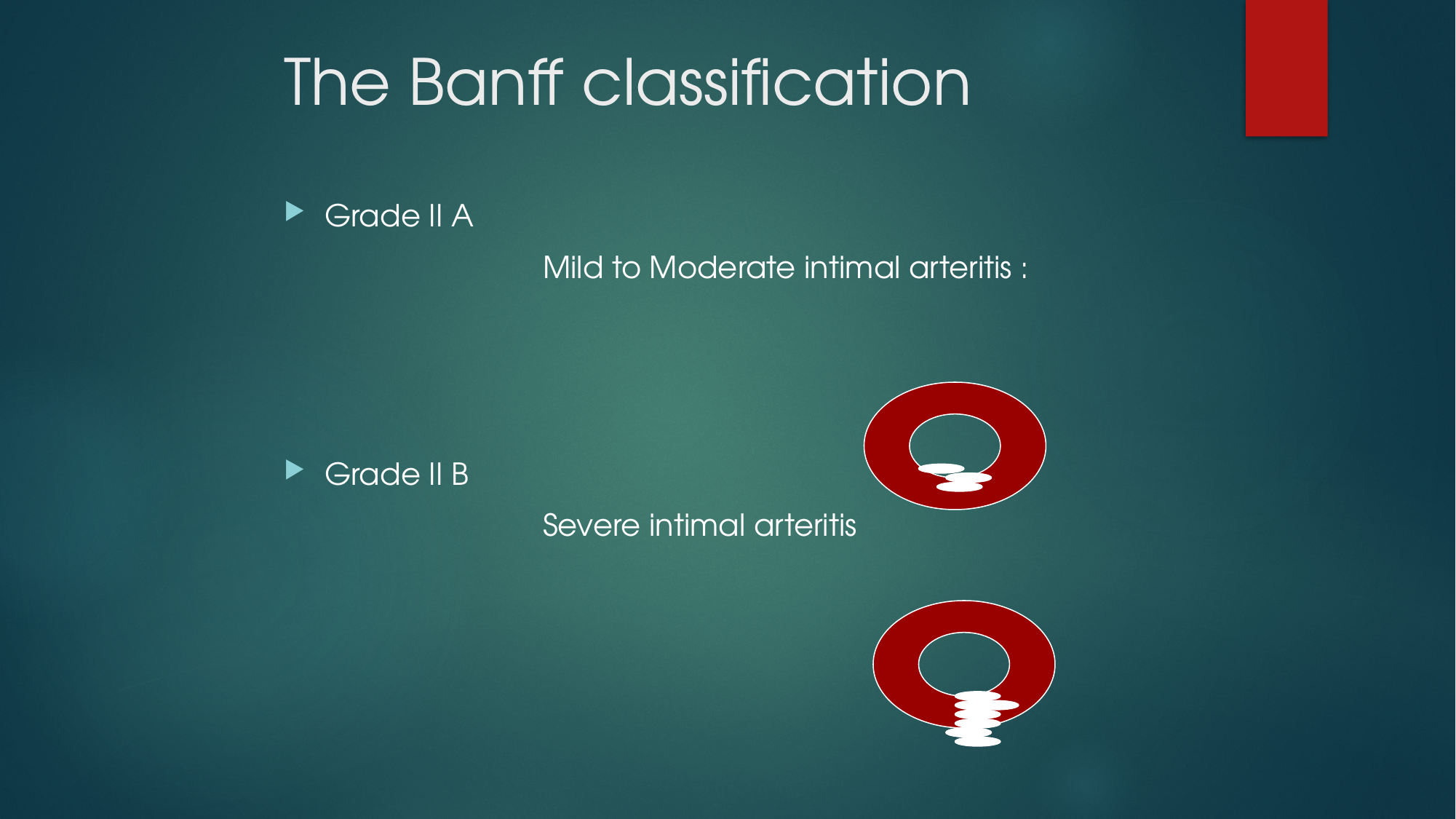

# The Banff classification
Grade II A
			Mild to Moderate intimal arteritis :

Grade II B
			Severe intimal arteritis